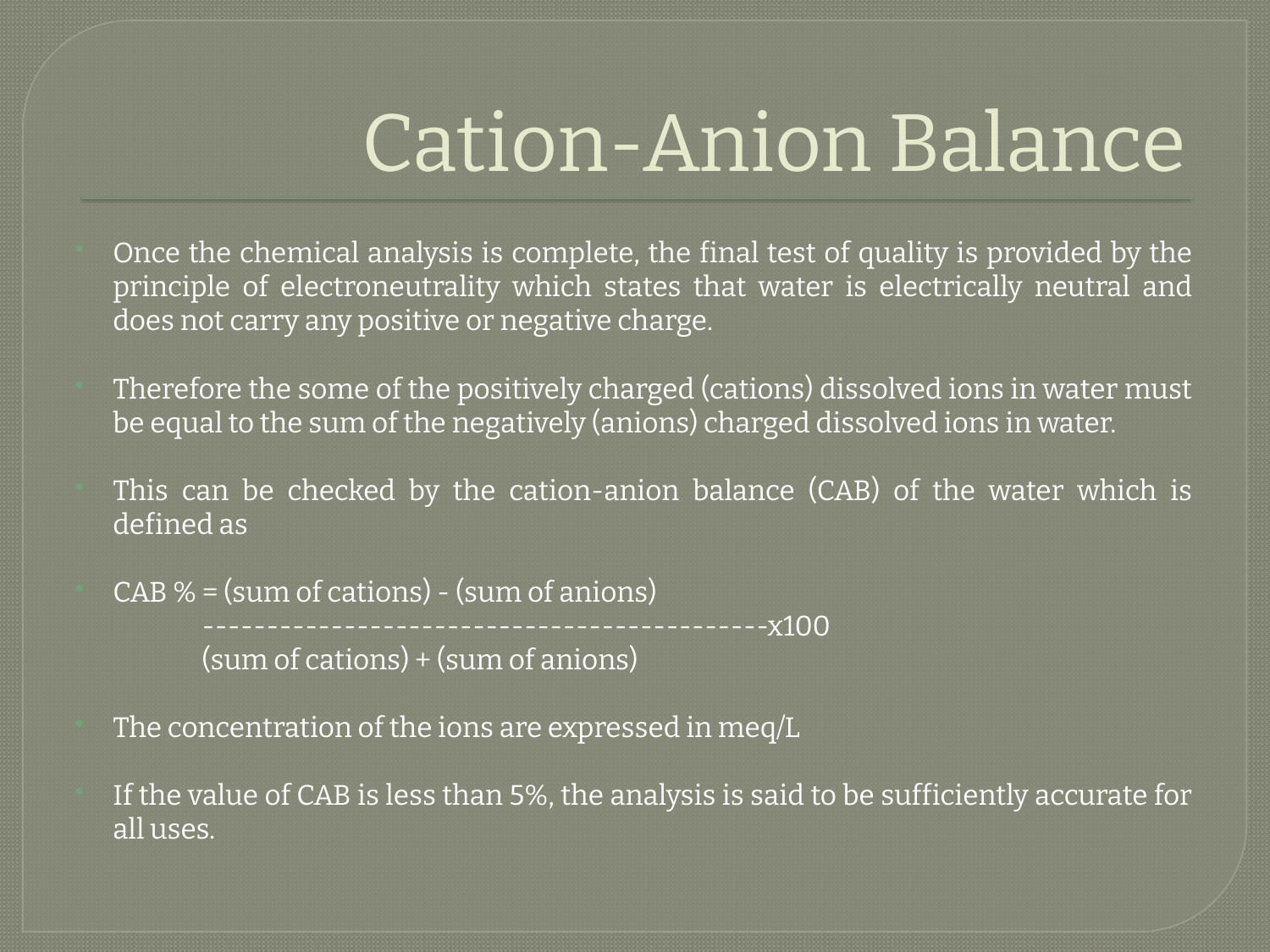

# Cation-Anion Balance
Once the chemical analysis is complete, the final test of quality is provided by the principle of electroneutrality which states that water is electrically neutral and does not carry any positive or negative charge.

Therefore the some of the positively charged (cations) dissolved ions in water must be equal to the sum of the negatively (anions) charged dissolved ions in water.

This can be checked by the cation-anion balance (CAB) of the water which is defined as

CAB % = (sum of cations) - (sum of anions)
                      --------------------------------------------x100
                      (sum of cations) + (sum of anions)

The concentration of the ions are expressed in meq/L

If the value of CAB is less than 5%, the analysis is said to be sufficiently accurate for all uses.